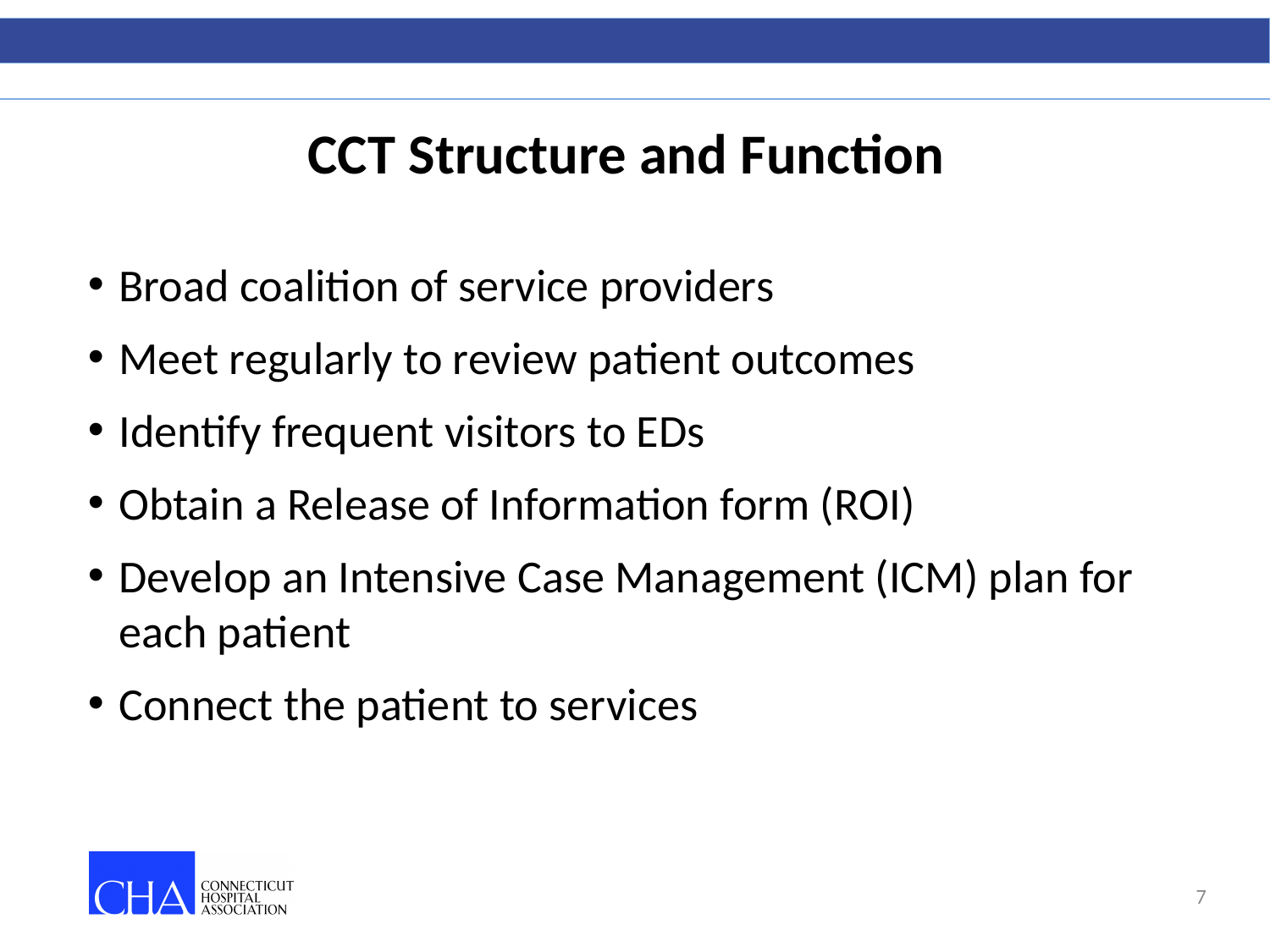

# CCT Structure and Function
Broad coalition of service providers
Meet regularly to review patient outcomes
Identify frequent visitors to EDs
Obtain a Release of Information form (ROI)
Develop an Intensive Case Management (ICM) plan for each patient
Connect the patient to services